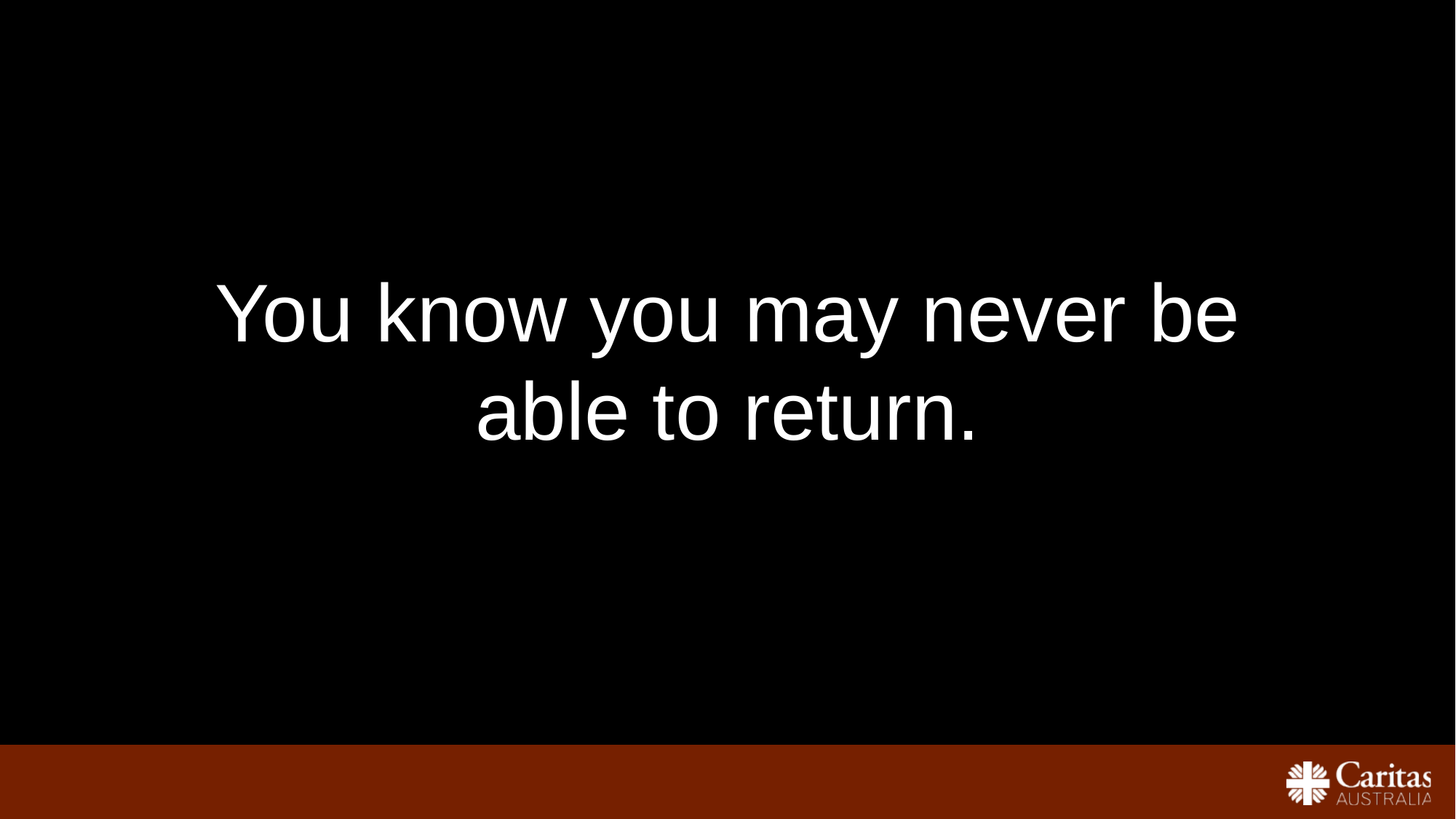

You know you may never be able to return.